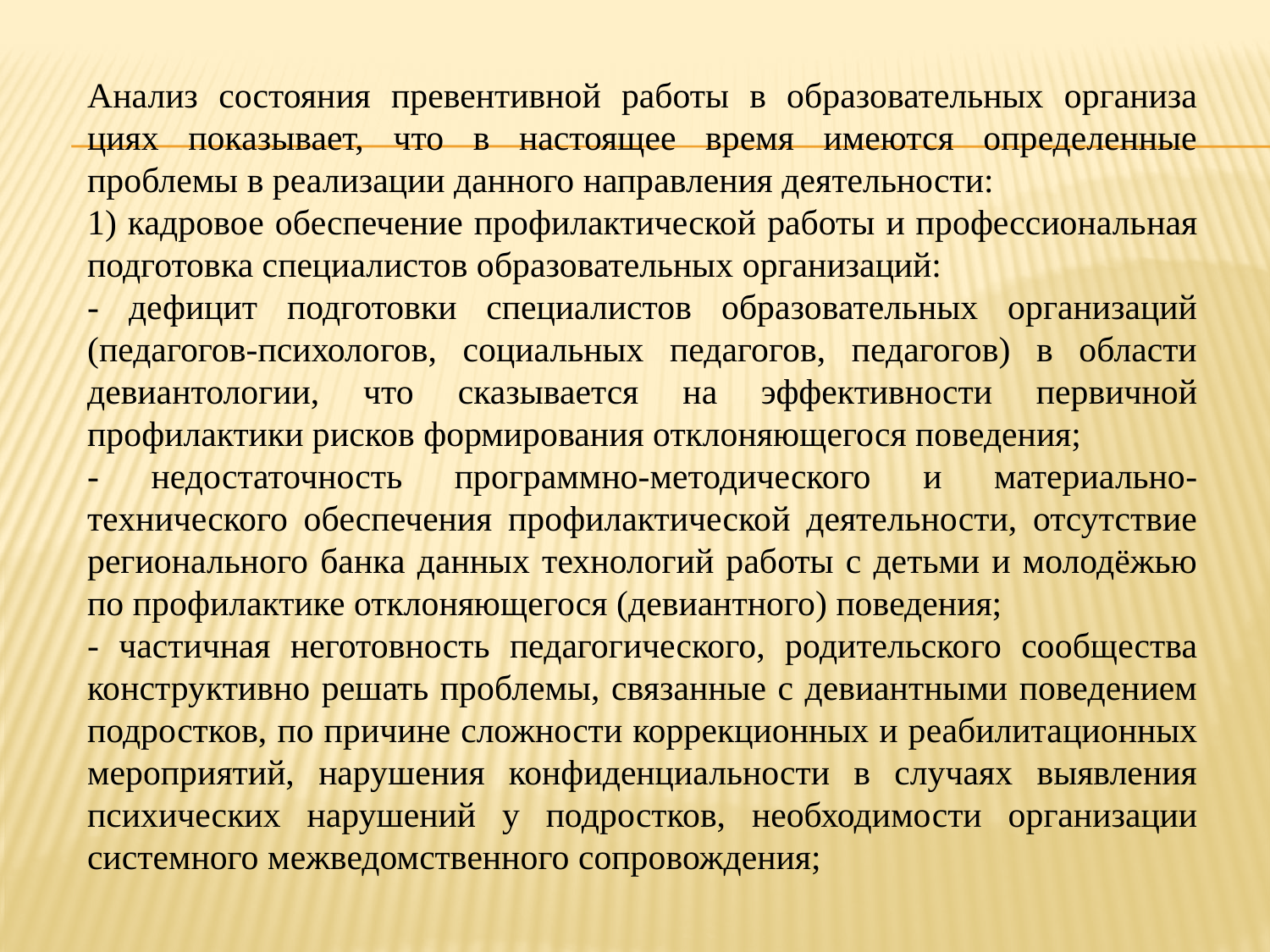

Анализ состояния превентивной работы в образовательных организа­циях показывает, что в настоящее время имеются определенные проблемы в реализации данного направления деятельности:
1) кадровое обеспечение профилактической работы и профессиональ­ная подготовка специалистов образовательных организаций:
- дефицит подготовки специалистов образовательных организаций (педагогов-психологов, социальных педагогов, педагогов) в области девианто­логии, что сказывается на эффективности первичной профилактики рисков формирования отклоняющегося поведения;
- недостаточность программно-методического и материально­-технического обеспечения профилактической деятельности, отсутствие реги­онального банка данных технологий работы с детьми и молодёжью по про­филактике отклоняющегося (девиантного) поведения;
- частичная неготовность педагогического, родительско­го сообщества конструктивно решать проблемы, связанные с девиантными поведением подростков, по причине сложности коррекционных и реабилита­ционных мероприятий, нарушения конфиденциальности в случаях выявления психических нарушений у подростков, необходи­мости организации системного межведомственного сопровождения;